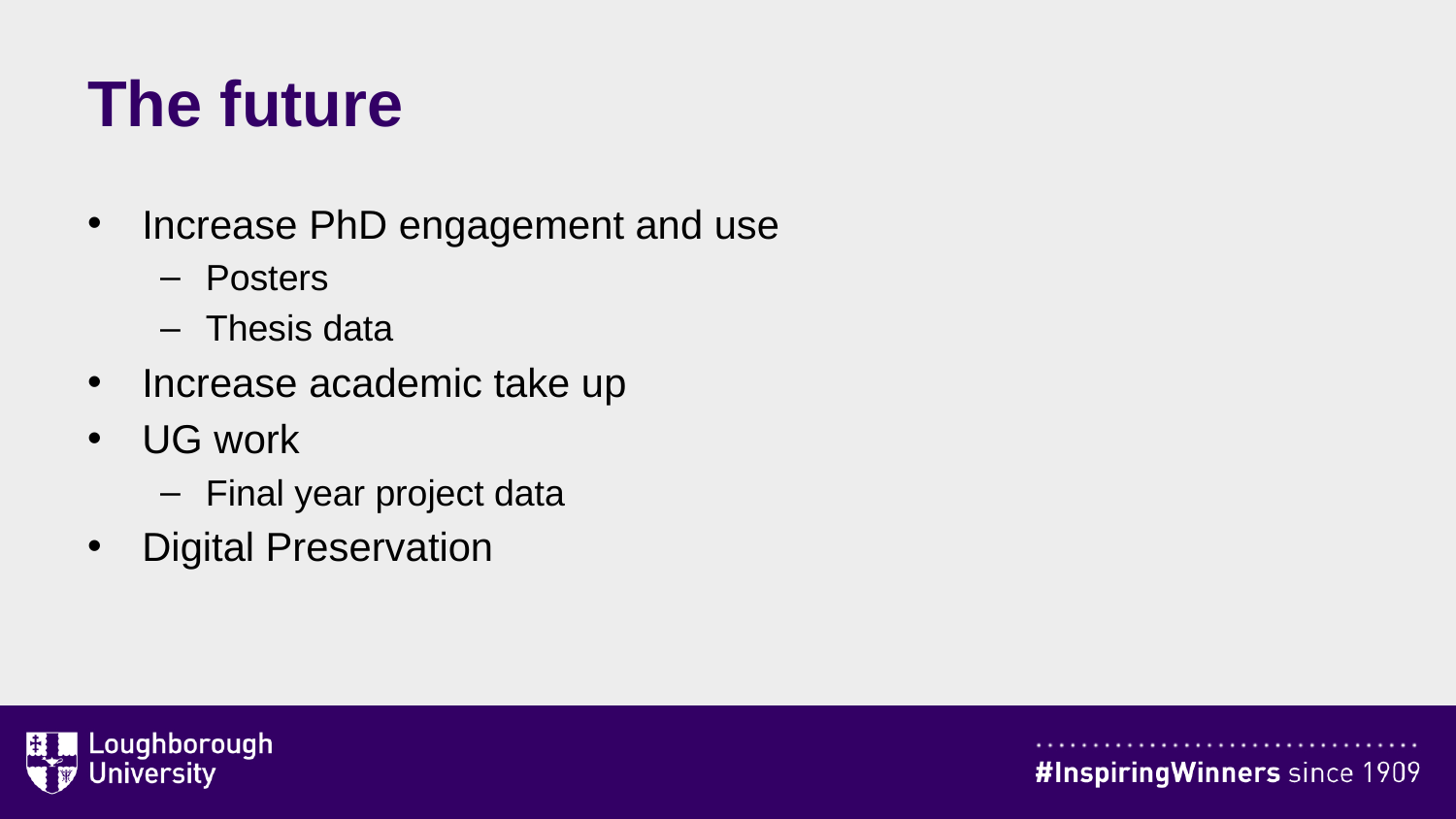

# The future
Increase PhD engagement and use
Posters
Thesis data
Increase academic take up
UG work
Final year project data
Digital Preservation